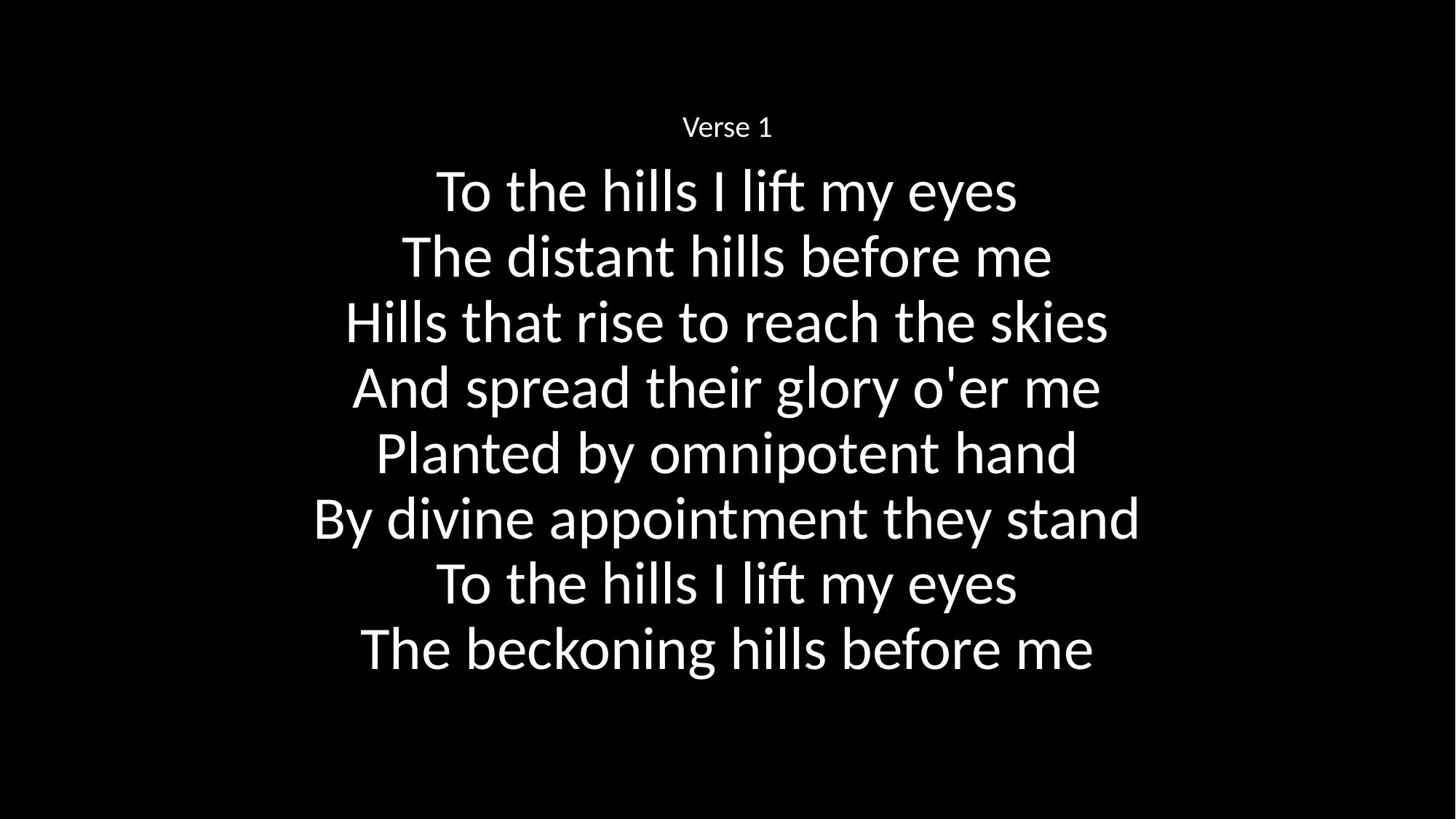

Verse 1
To the hills I lift my eyes
The distant hills before me
Hills that rise to reach the skies
And spread their glory o'er me
Planted by omnipotent hand
By divine appointment they stand
To the hills I lift my eyes
The beckoning hills before me